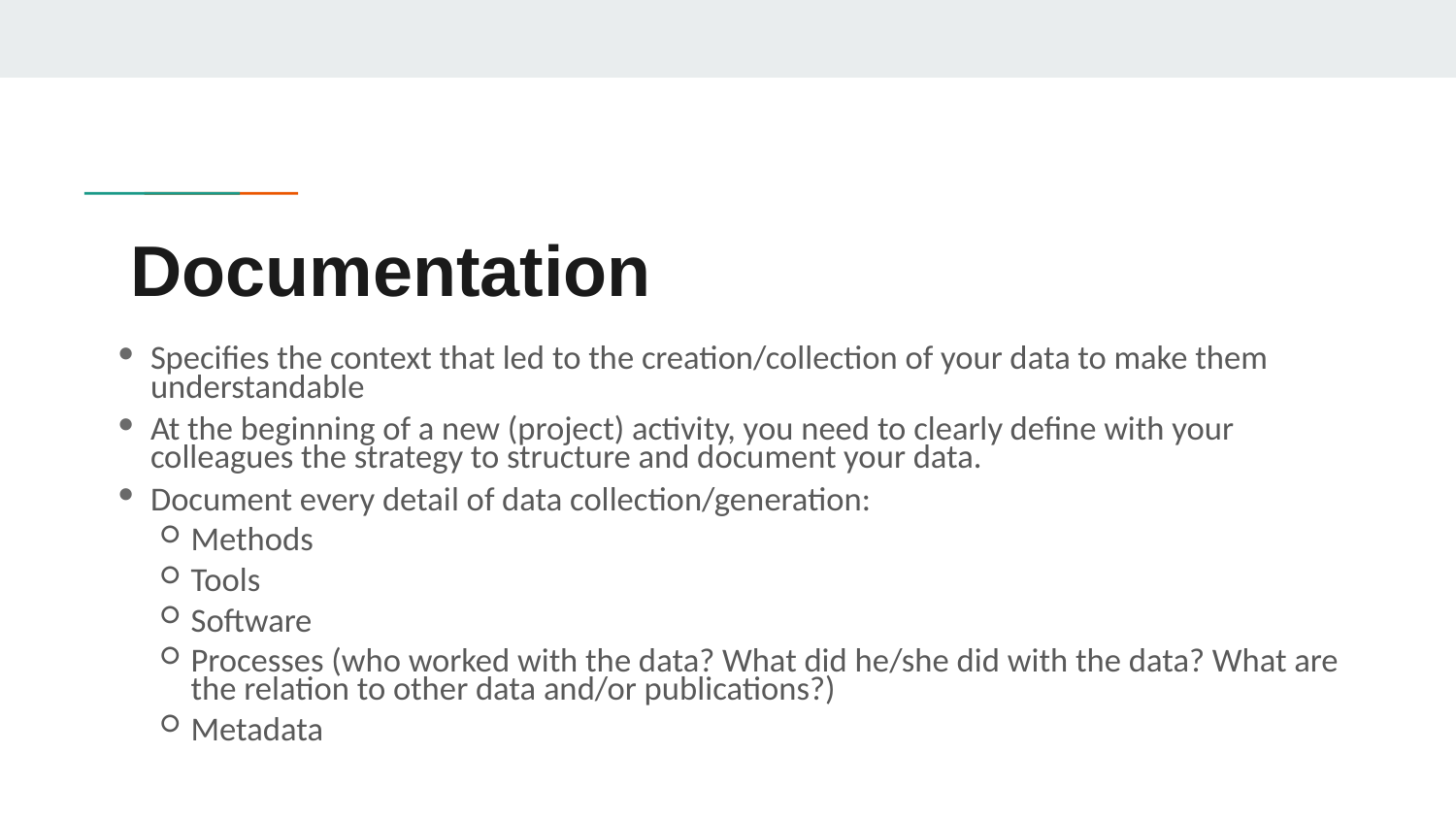

# Documentation
Specifies the context that led to the creation/collection of your data to make them understandable
At the beginning of a new (project) activity, you need to clearly define with your colleagues the strategy to structure and document your data.
Document every detail of data collection/generation:
Methods
Tools
Software
Processes (who worked with the data? What did he/she did with the data? What are the relation to other data and/or publications?)
Metadata